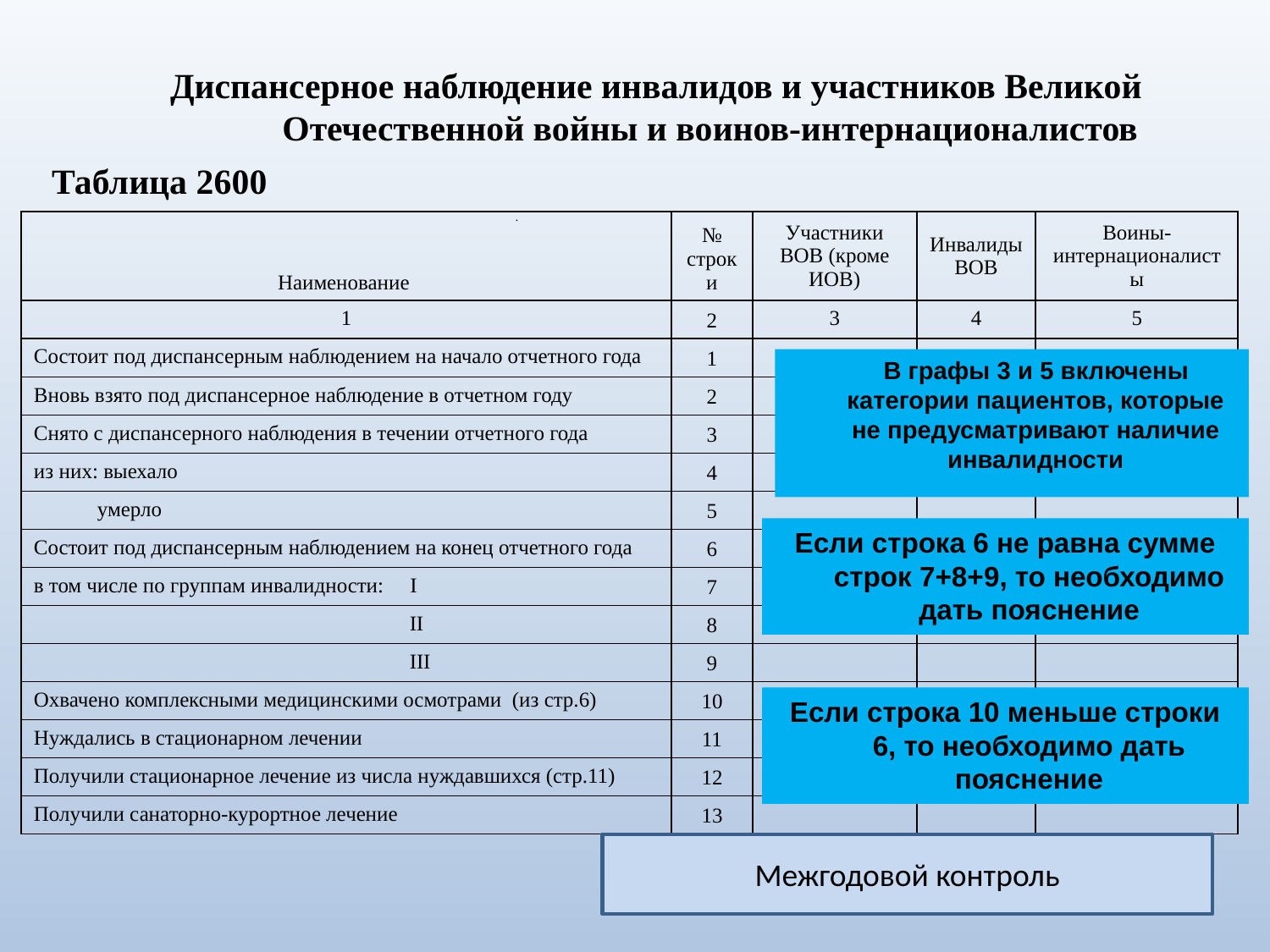

Диспансерное наблюдение инвалидов и участников Великой Отечественной войны и воинов-интернационалистов
# Таблица 2600
| Наименование | № строки | Участники ВОВ (кроме ИОВ) | Инвалиды ВОВ | Воины-интернационалисты |
| --- | --- | --- | --- | --- |
| 1 | 2 | 3 | 4 | 5 |
| Состоит под диспансерным наблюдением на начало отчетного года | 1 |  |  |  |
| Вновь взято под диспансерное наблюдение в отчетном году | 2 |  |  |  |
| Снято с диспансерного наблюдения в течении отчетного года | 3 |  |  |  |
| из них: выехало | 4 |  |  |  |
| умерло | 5 |  |  |  |
| Состоит под диспансерным наблюдением на конец отчетного года | 6 |  |  |  |
| в том числе по группам инвалидности: I | 7 |  |  |  |
| II | 8 |  |  |  |
| III | 9 |  |  |  |
| Охвачено комплексными медицинскими осмотрами (из стр.6) | 10 |  |  |  |
| Нуждались в стационарном лечении | 11 |  |  |  |
| Получили стационарное лечение из числа нуждавшихся (стр.11) | 12 |  |  |  |
| Получили санаторно-курортное лечение | 13 |  |  |  |

       В графы 3 и 5 включены категории пациентов, которые не предусматривают наличие инвалидности
Если строка 6 не равна сумме строк 7+8+9, то необходимо дать пояснение
Если строка 10 меньше строки 6, то необходимо дать пояснение
Межгодовой контроль